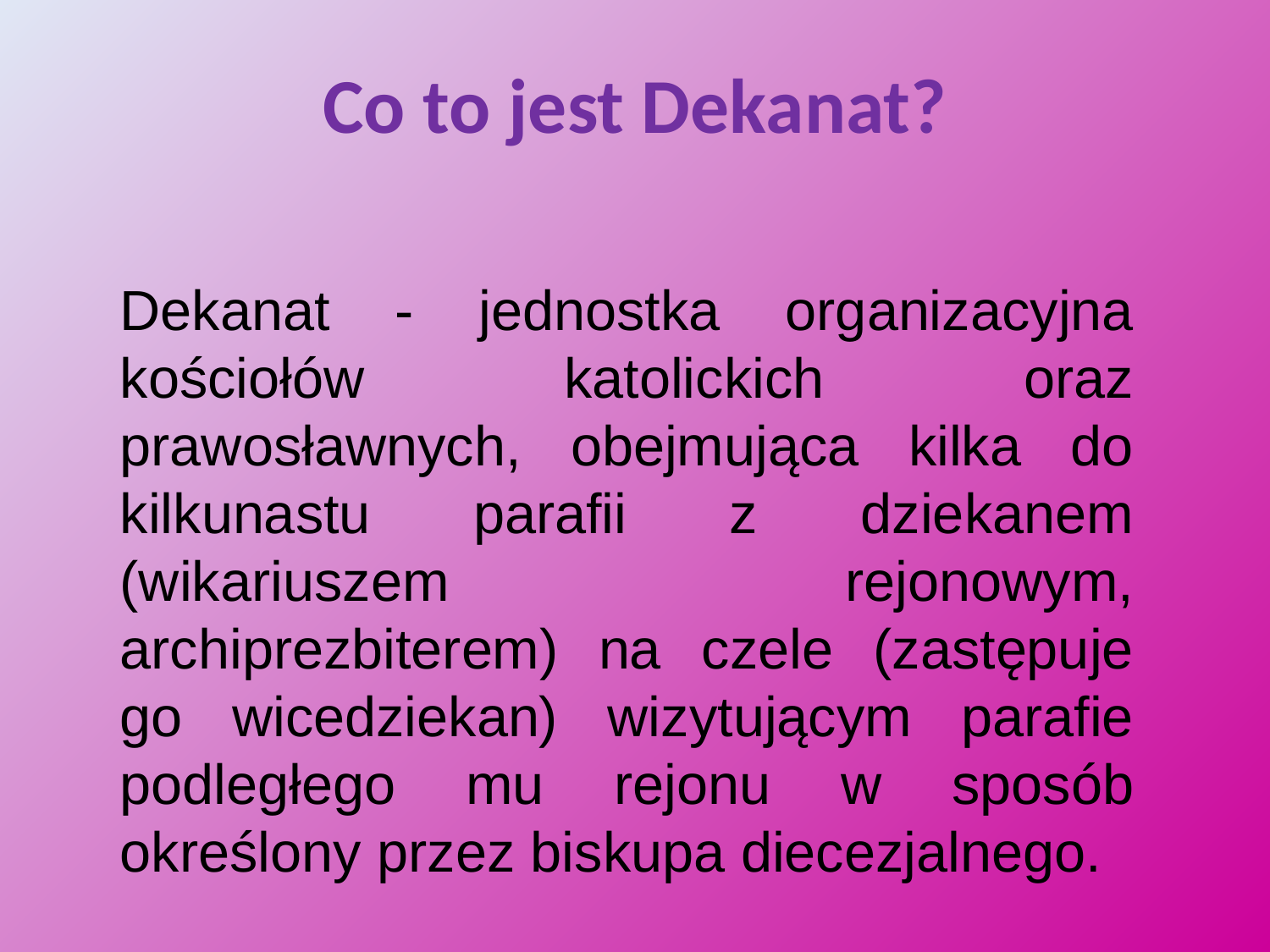

Co to jest Dekanat?
	Dekanat - jednostka organizacyjna kościołów katolickich oraz prawosławnych, obejmująca kilka do kilkunastu parafii z dziekanem (wikariuszem rejonowym, archiprezbiterem) na czele (zastępuje go wicedziekan) wizytującym parafie podległego mu rejonu w sposób określony przez biskupa diecezjalnego.